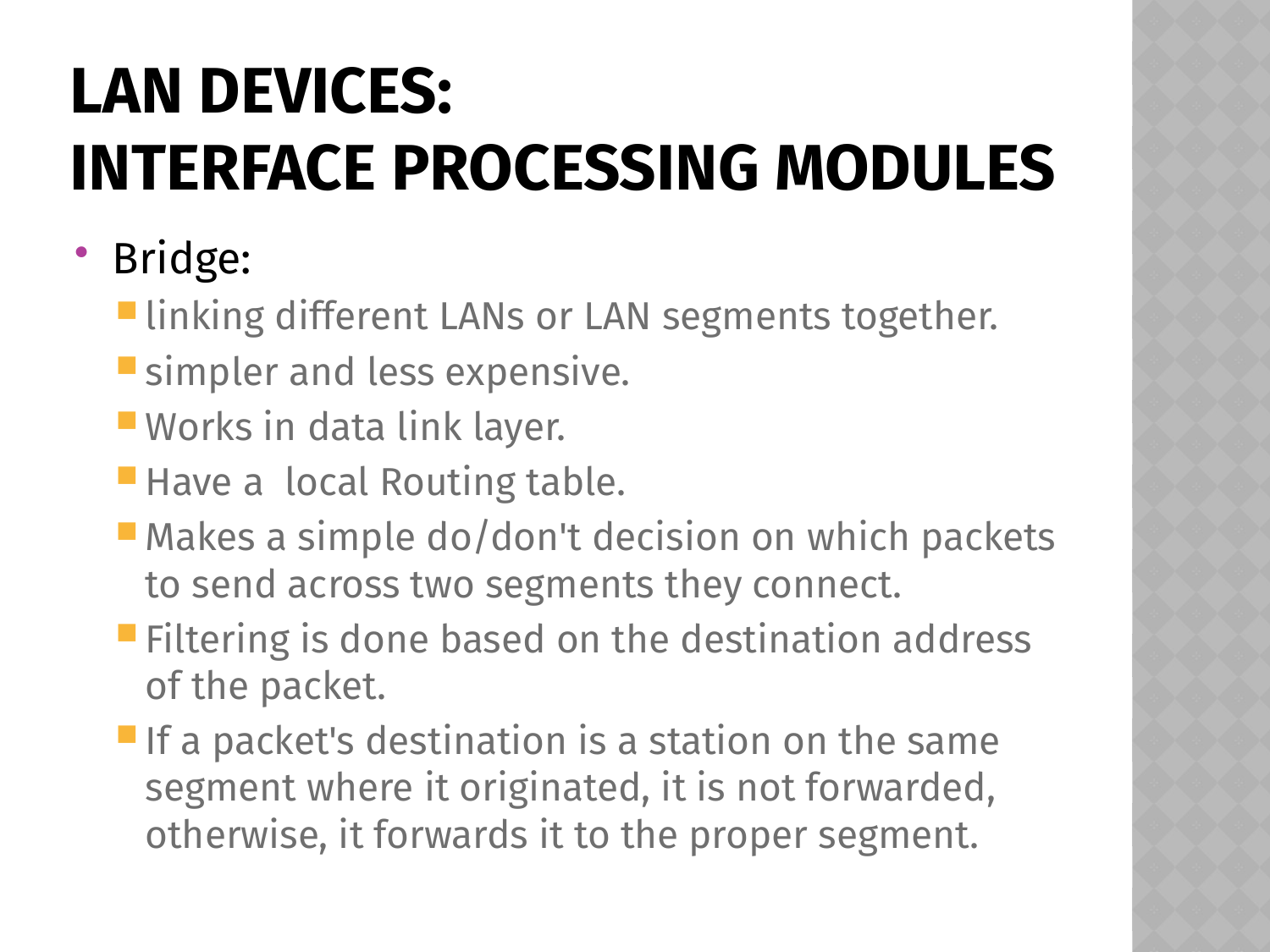

# LAN devices: interface processing Modules
Bridge:
linking different LANs or LAN segments together.
simpler and less expensive.
Works in data link layer.
Have a  local Routing table.
Makes a simple do/don't decision on which packets to send across two segments they connect.
Filtering is done based on the destination address of the packet.
If a packet's destination is a station on the same segment where it originated, it is not forwarded, otherwise, it forwards it to the proper segment.